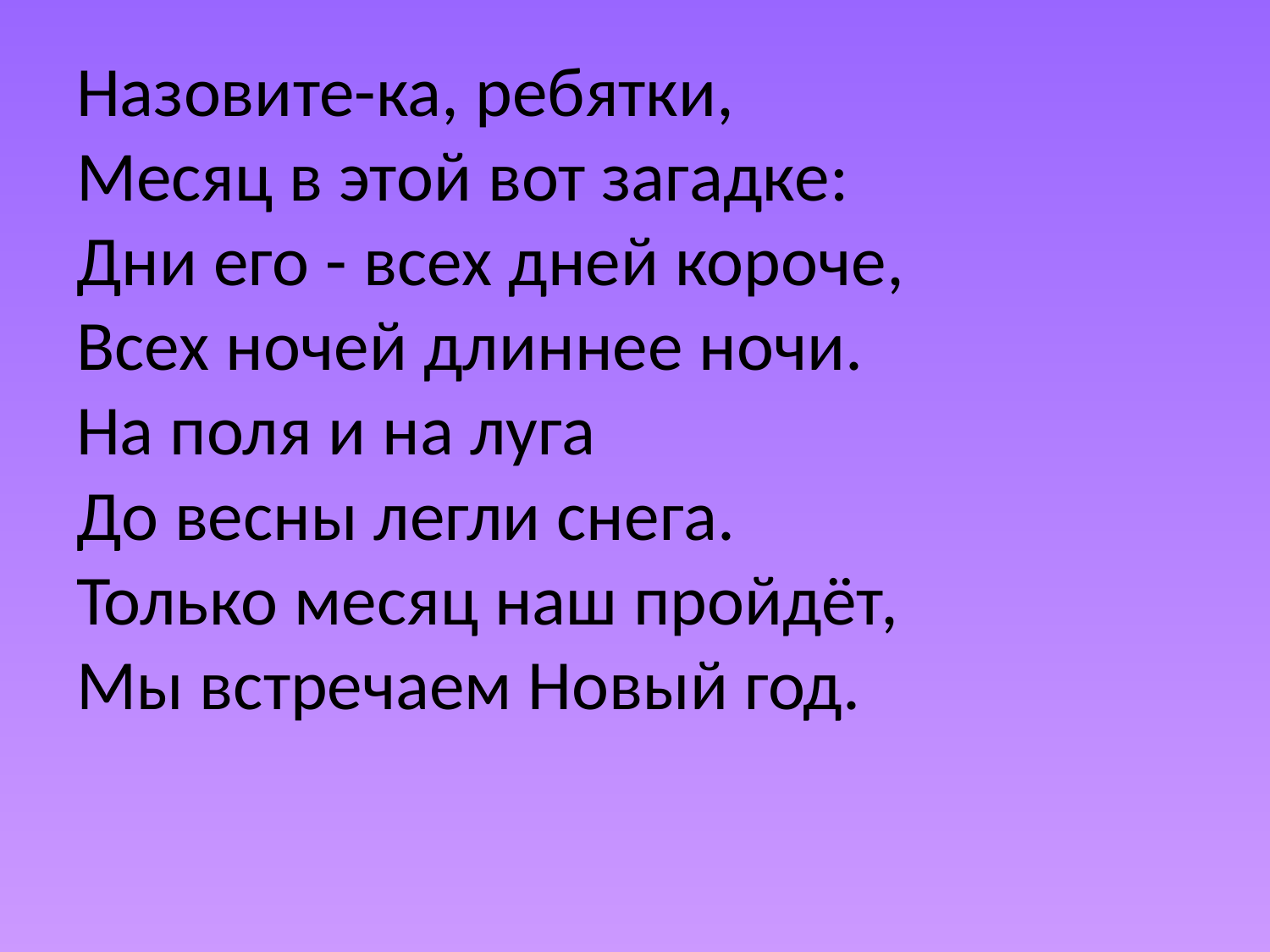

# Назовите-ка, ребятки, Месяц в этой вот загадке: Дни его - всех дней короче, Всех ночей длиннее ночи. На поля и на луга До весны легли снега. Только месяц наш пройдёт, Мы встречаем Новый год.